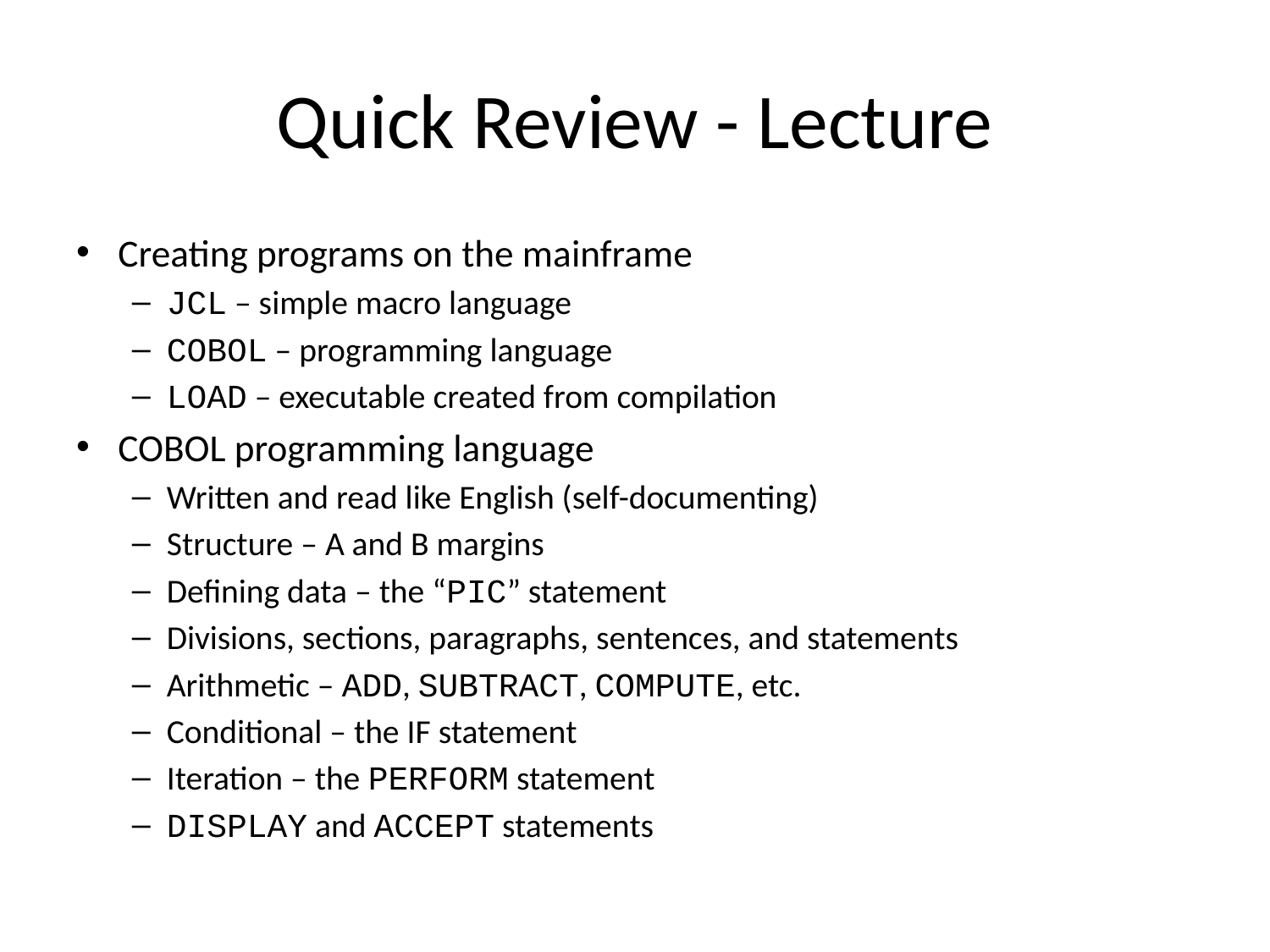

# Quick Review - Lecture
Creating programs on the mainframe
JCL – simple macro language
COBOL – programming language
LOAD – executable created from compilation
COBOL programming language
Written and read like English (self-documenting)
Structure – A and B margins
Defining data – the “PIC” statement
Divisions, sections, paragraphs, sentences, and statements
Arithmetic – ADD, SUBTRACT, COMPUTE, etc.
Conditional – the IF statement
Iteration – the PERFORM statement
DISPLAY and ACCEPT statements